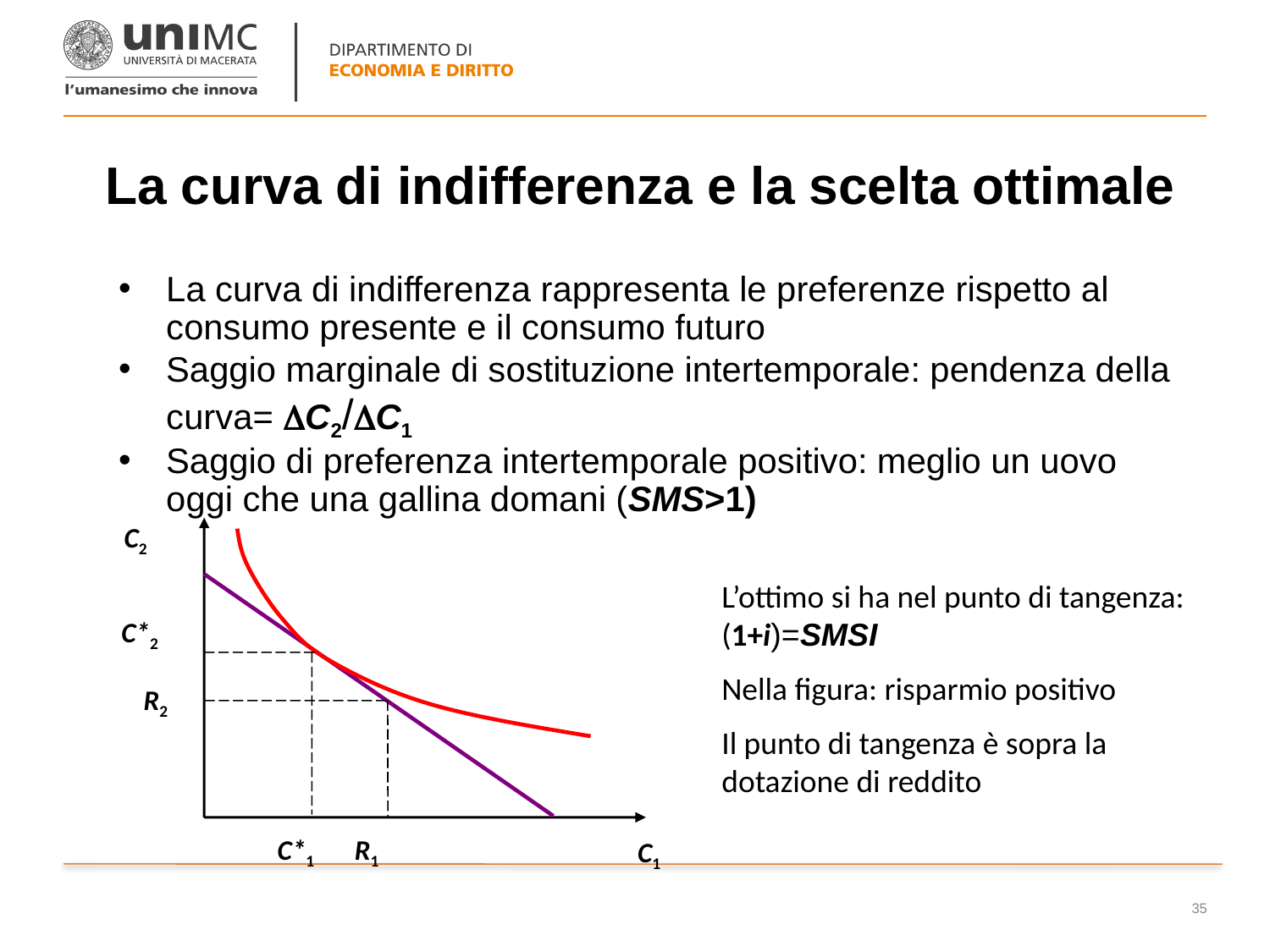

# La curva di indifferenza e la scelta ottimale
La curva di indifferenza rappresenta le preferenze rispetto al consumo presente e il consumo futuro
Saggio marginale di sostituzione intertemporale: pendenza della curva= ΔC2/ΔC1
Saggio di preferenza intertemporale positivo: meglio un uovo oggi che una gallina domani (SMS>1)
C2

C*2

R2

C*1
R1
C1
L’ottimo si ha nel punto di tangenza: (1+i)=SMSI
Nella figura: risparmio positivo
Il punto di tangenza è sopra la dotazione di reddito
35